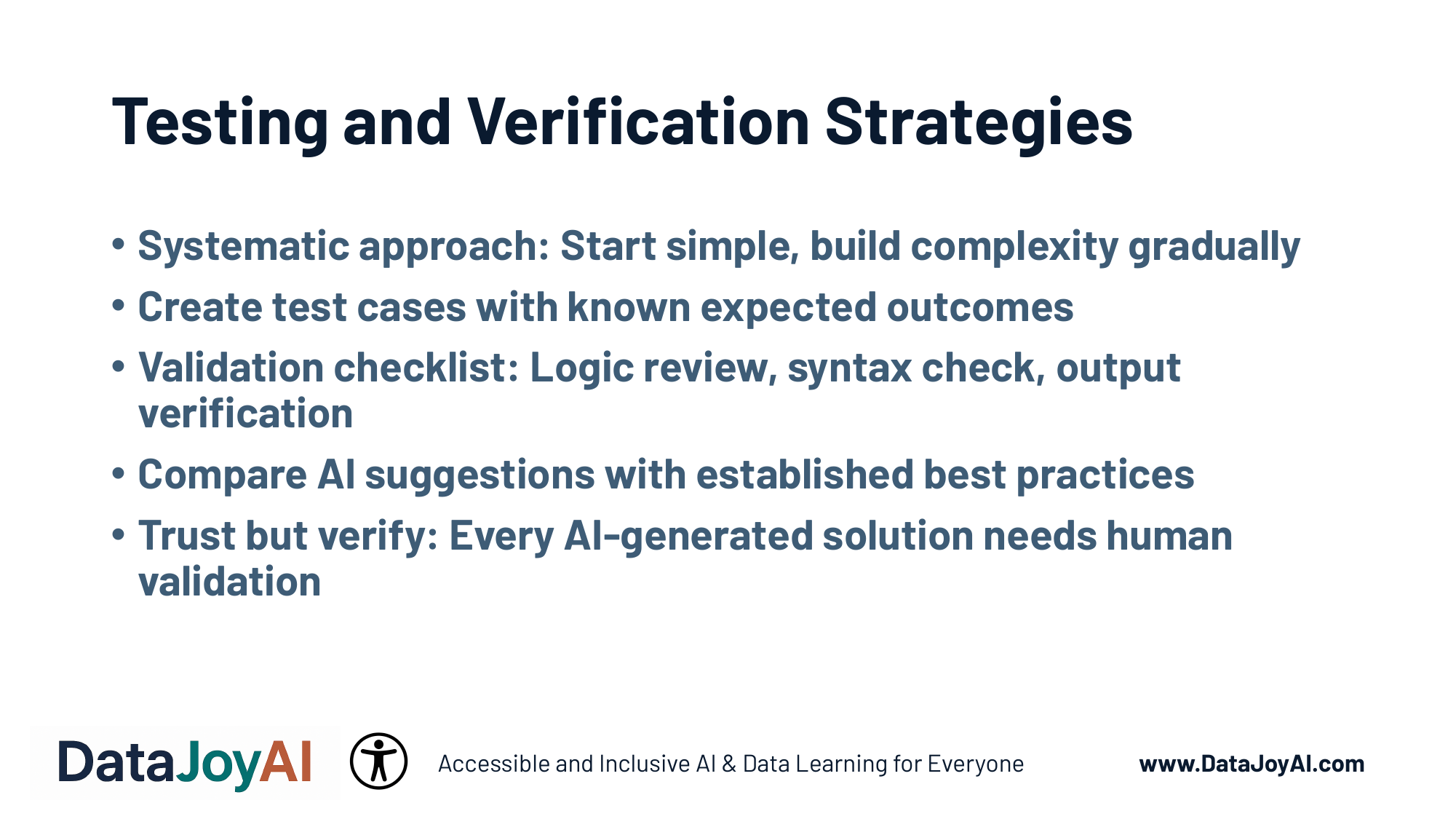

# Testing and Verification Strategies
Systematic approach: Start simple, build complexity gradually
Create test cases with known expected outcomes
Validation checklist: Logic review, syntax check, output verification
Compare AI suggestions with established best practices
Trust but verify: Every AI-generated solution needs human validation